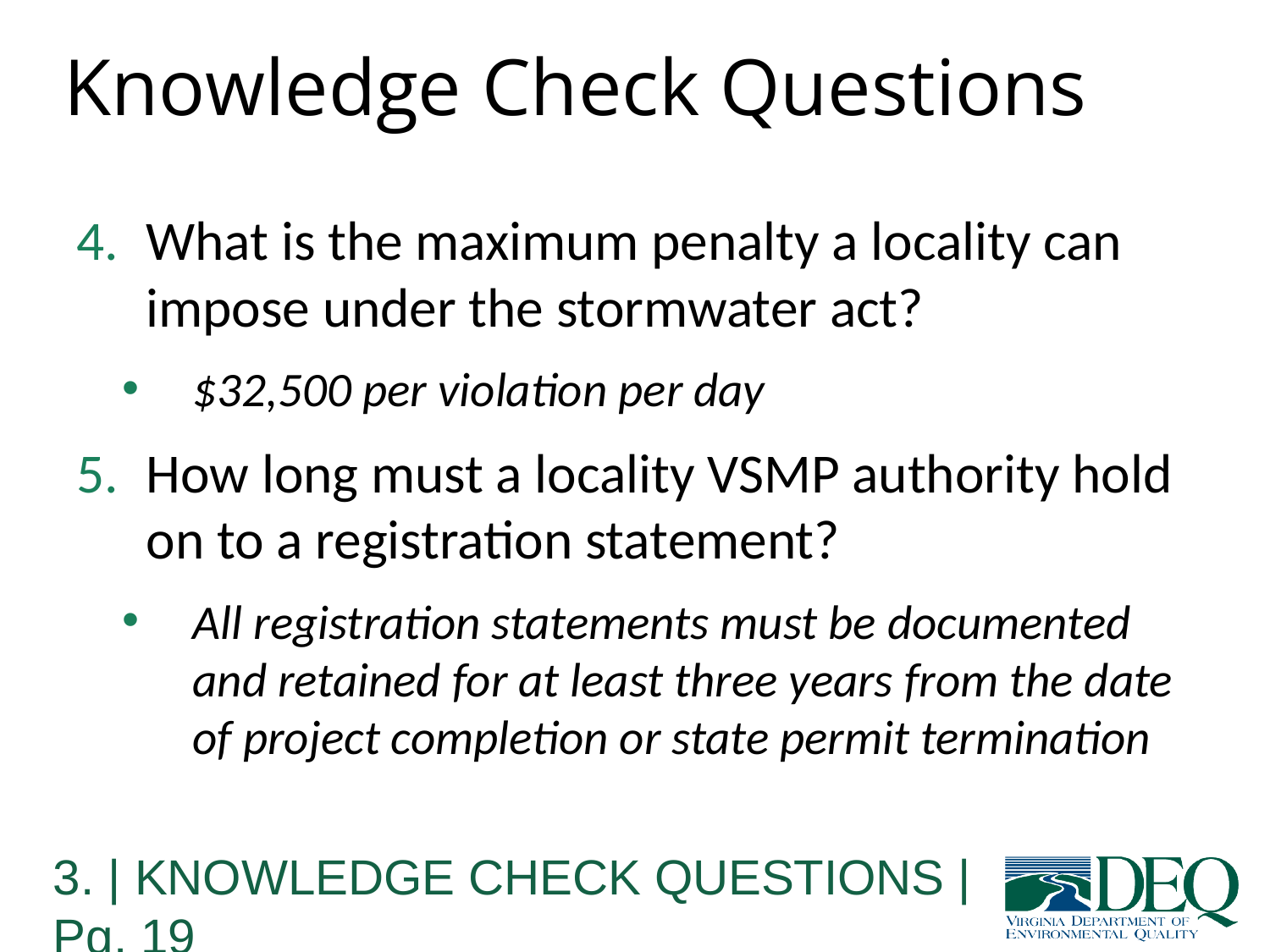

# Knowledge Check Questions
What is the maximum penalty a locality can impose under the stormwater act?
$32,500 per violation per day
How long must a locality VSMP authority hold on to a registration statement?
All registration statements must be documented and retained for at least three years from the date of project completion or state permit termination
3. | KNOWLEDGE CHECK QUESTIONS | Pg. 19